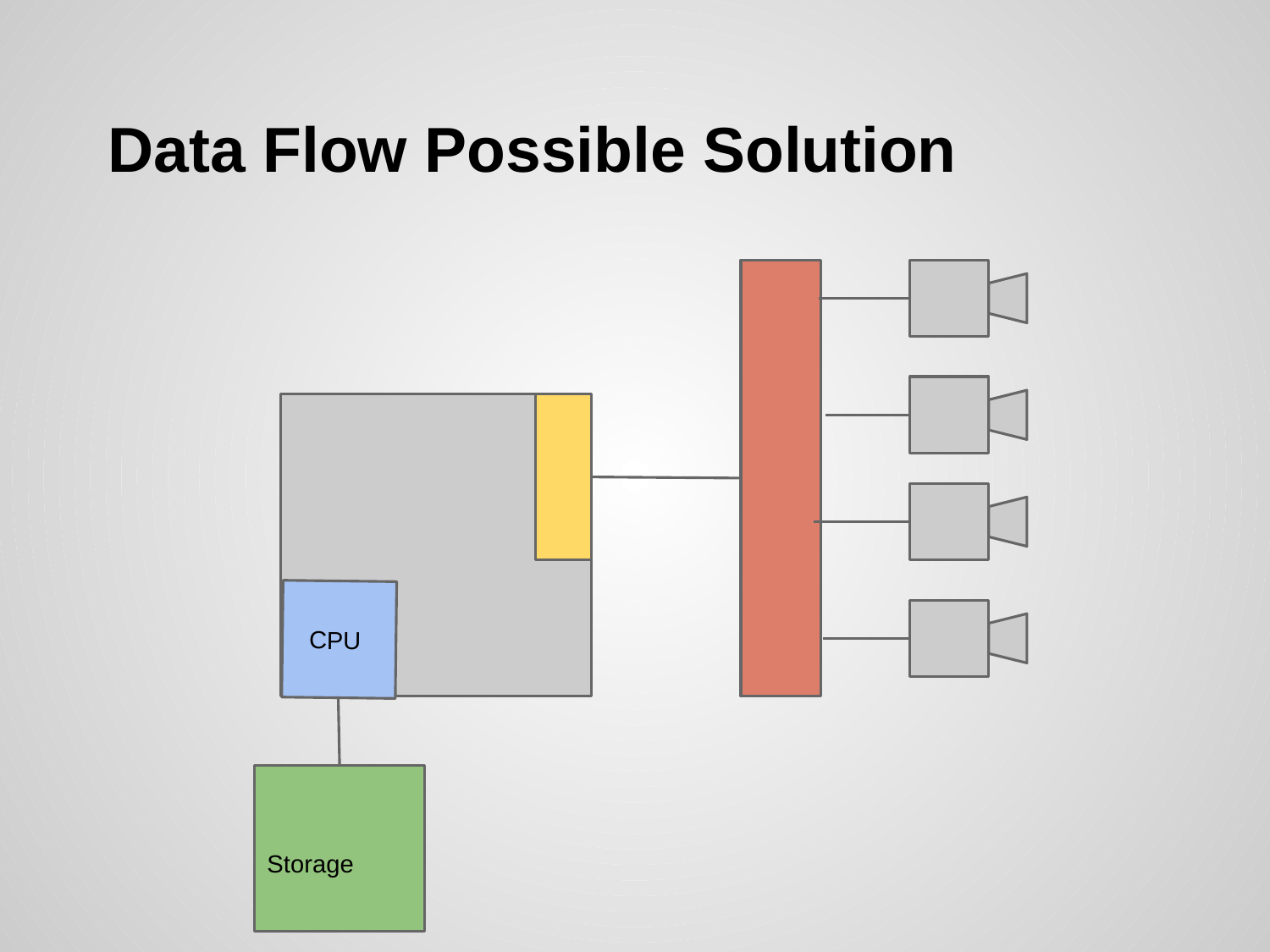

# Data Flow Possible Solution

  CPU

	Storage